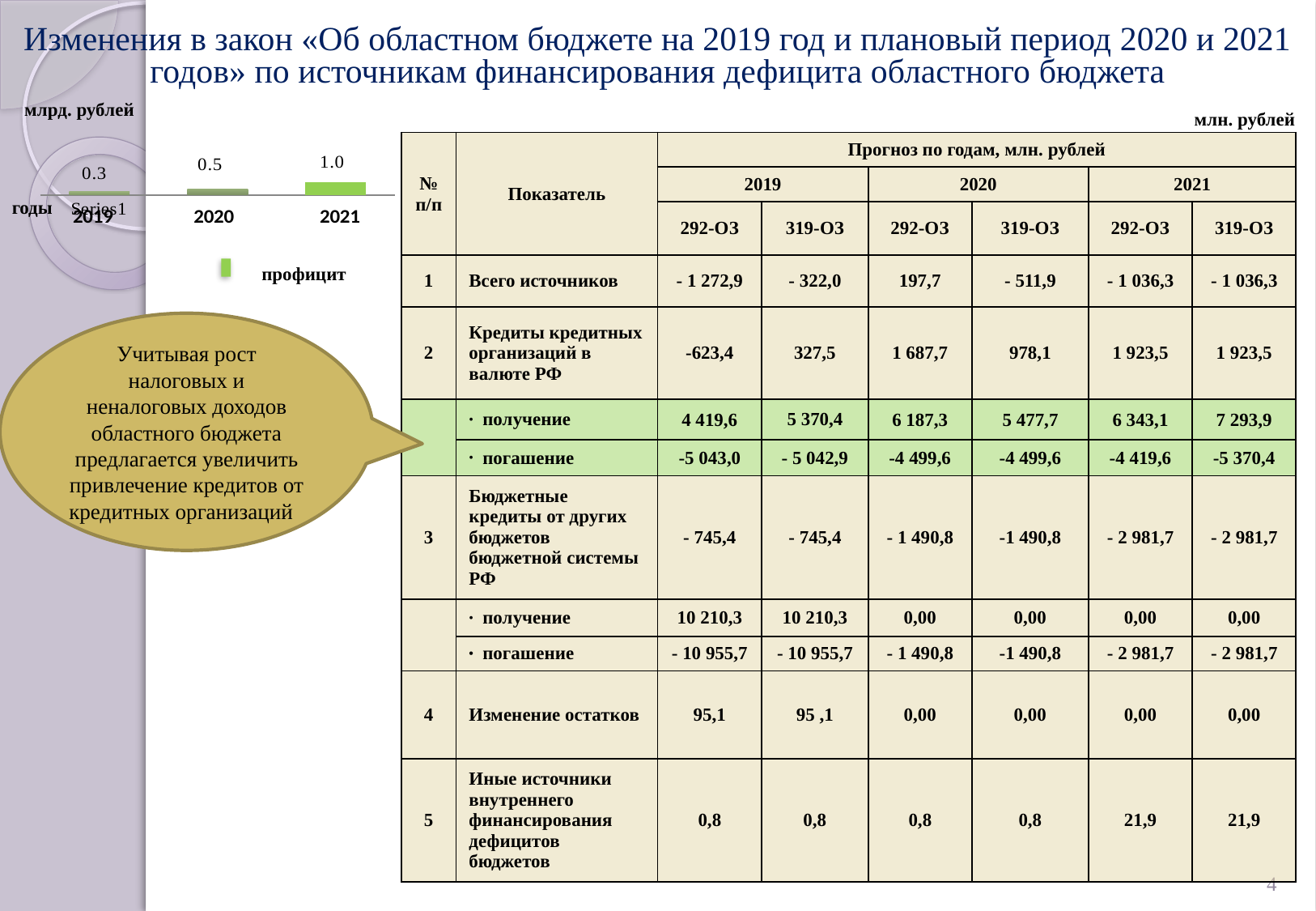

# Изменения в закон «Об областном бюджете на 2019 год и плановый период 2020 и 2021 годов» по источникам финансирования дефицита областного бюджета
млрд. рублей
млн. рублей

### Chart

| Category | Столбец1 |
|---|---|
|  | 0.3000000000000003 |
|  | 0.5 |
|  | 1.0 |
| № п/п | Показатель | Прогноз по годам, млн. рублей |  |  |  |  |  |
| --- | --- | --- | --- | --- | --- | --- | --- |
|  |  | 2019 |  | 2020 |  | 2021 |  |
|  |  | 292-ОЗ | 319-ОЗ | 292-ОЗ | 319-ОЗ | 292-ОЗ | 319-ОЗ |
| 1 | Всего источников | - 1 272,9 | - 322,0 | 197,7 | - 511,9 | - 1 036,3 | - 1 036,3 |
| 2 | Кредиты кредитных организаций в валюте РФ | -623,4 | 327,5 | 1 687,7 | 978,1 | 1 923,5 | 1 923,5 |
|  | получение | 4 419,6 | 5 370,4 | 6 187,3 | 5 477,7 | 6 343,1 | 7 293,9 |
|  | погашение | -5 043,0 | - 5 042,9 | -4 499,6 | -4 499,6 | -4 419,6 | -5 370,4 |
| 3 | Бюджетные кредиты от других бюджетов бюджетной системы РФ | - 745,4 | - 745,4 | - 1 490,8 | -1 490,8 | - 2 981,7 | - 2 981,7 |
|  | получение | 10 210,3 | 10 210,3 | 0,00 | 0,00 | 0,00 | 0,00 |
|  | погашение | - 10 955,7 | - 10 955,7 | - 1 490,8 | -1 490,8 | - 2 981,7 | - 2 981,7 |
| 4 | Изменение остатков | 95,1 | 95 ,1 | 0,00 | 0,00 | 0,00 | 0,00 |
| 5 | Иные источники внутреннего финансирования дефицитов бюджетов | 0,8 | 0,8 | 0,8 | 0,8 | 21,9 | 21,9 |
годы
Учитывая рост налоговых и неналоговых доходов областного бюджета предлагается увеличить привлечение кредитов от кредитных организаций
профицит

4